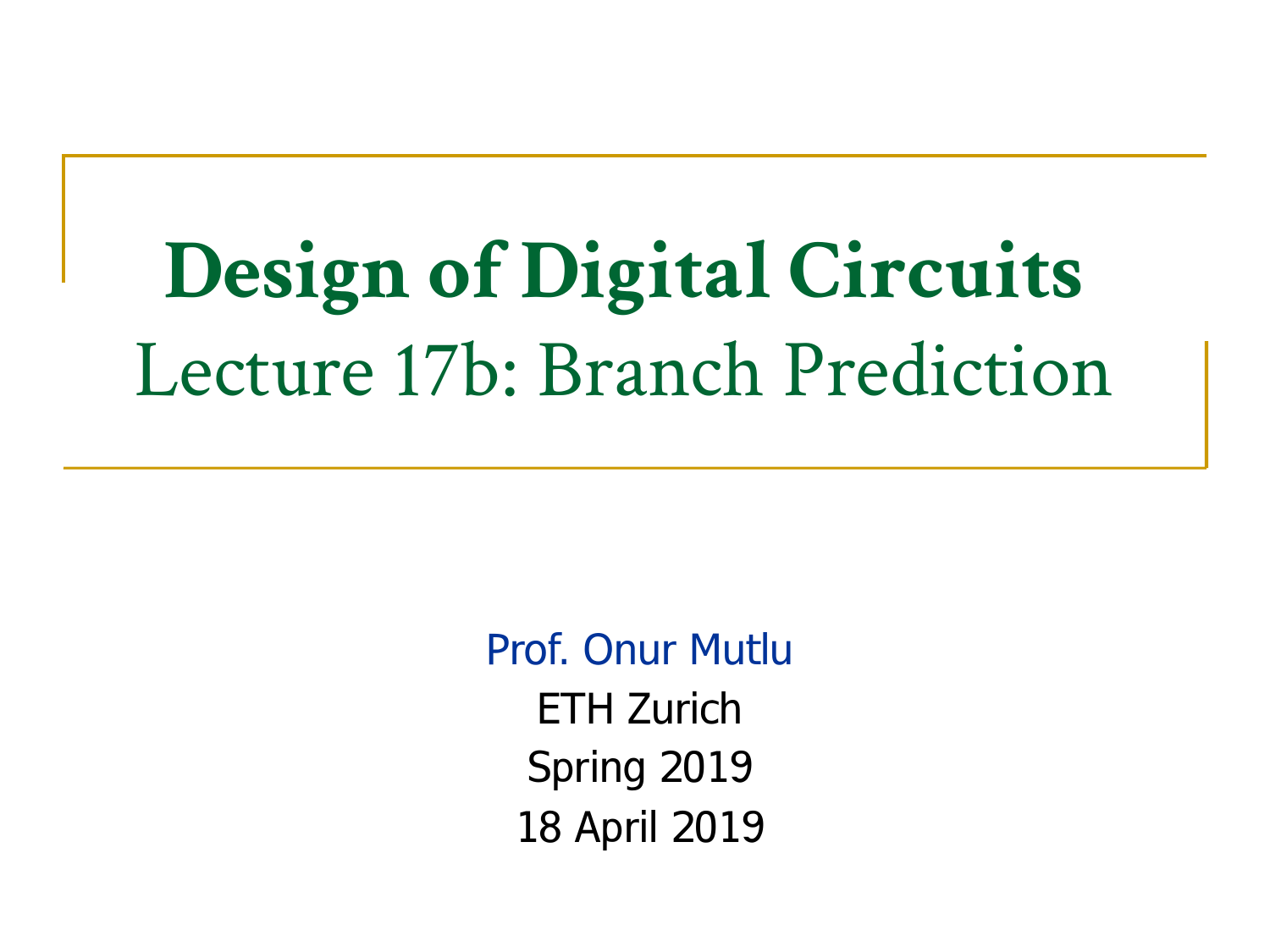

# Design of Digital Circuits Lecture 17b: Branch Prediction

Prof. Onur Mutlu
ETH Zurich
Spring 2019
18 April 2019